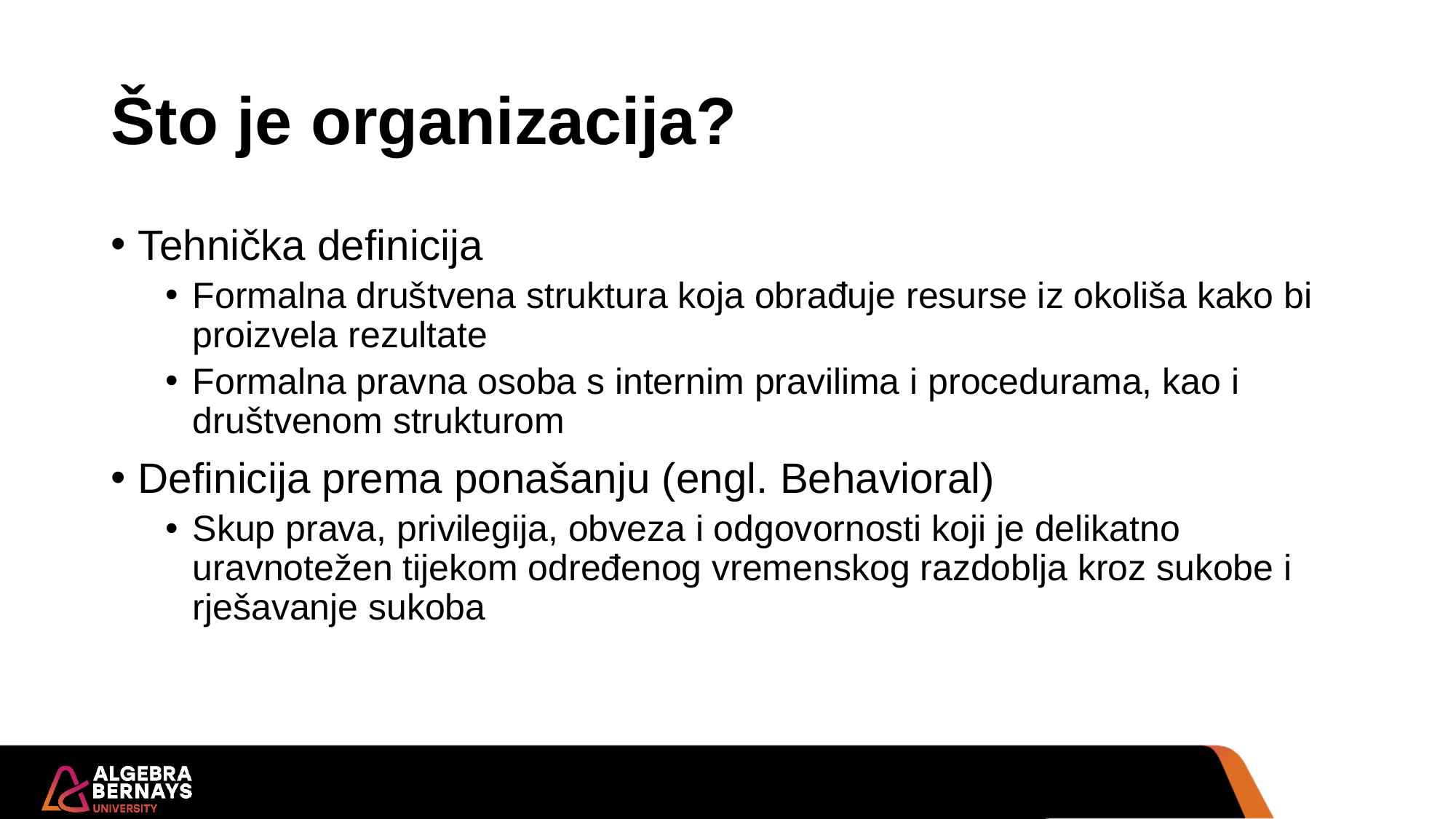

# Što je organizacija?
Tehnička definicija
Formalna društvena struktura koja obrađuje resurse iz okoliša kako bi proizvela rezultate
Formalna pravna osoba s internim pravilima i procedurama, kao i društvenom strukturom
Definicija prema ponašanju (engl. Behavioral)
Skup prava, privilegija, obveza i odgovornosti koji je delikatno uravnotežen tijekom određenog vremenskog razdoblja kroz sukobe i rješavanje sukoba